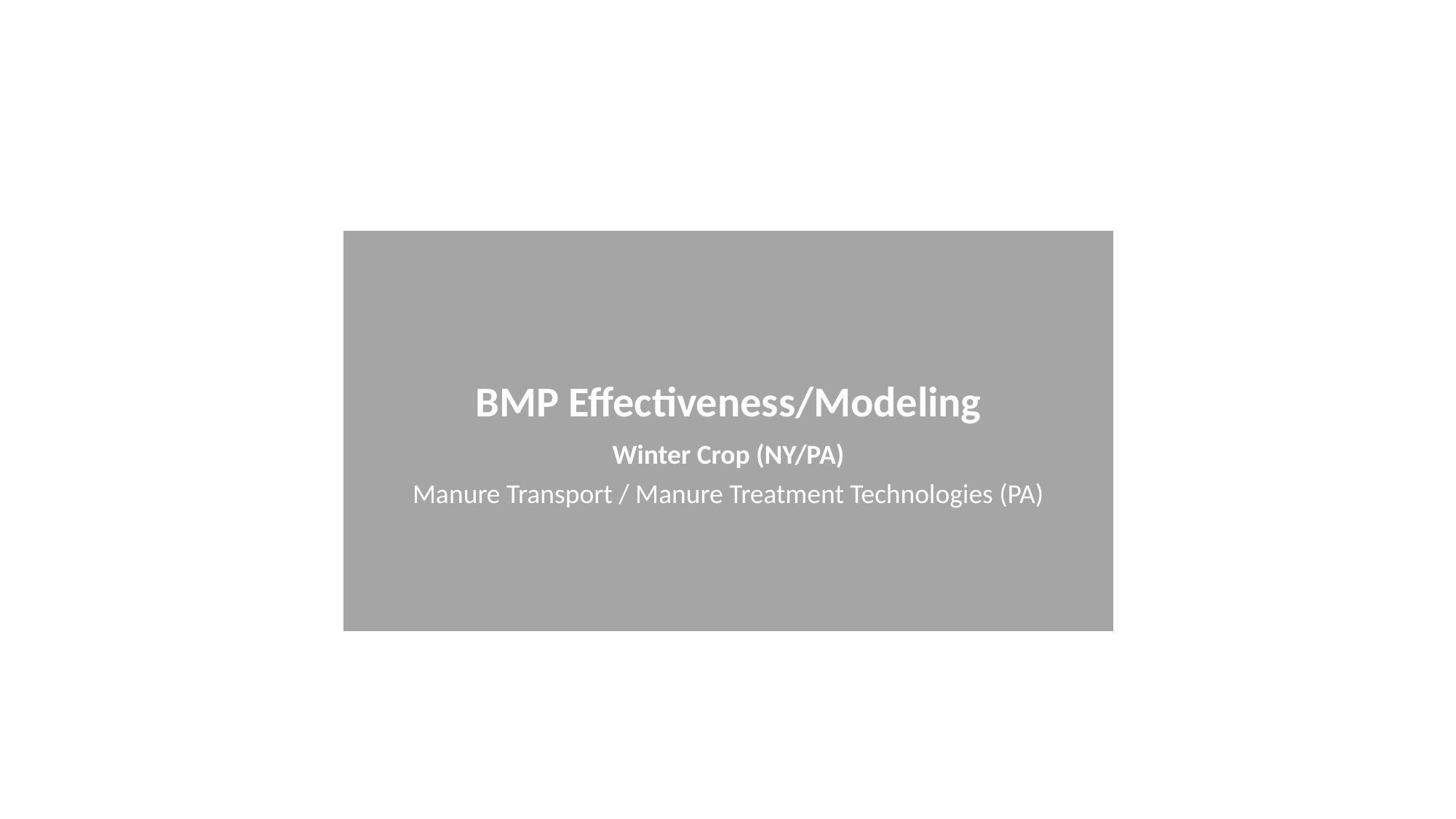

#

BMP Effectiveness/Modeling
Winter Crop (NY/PA)
Manure Transport / Manure Treatment Technologies (PA)